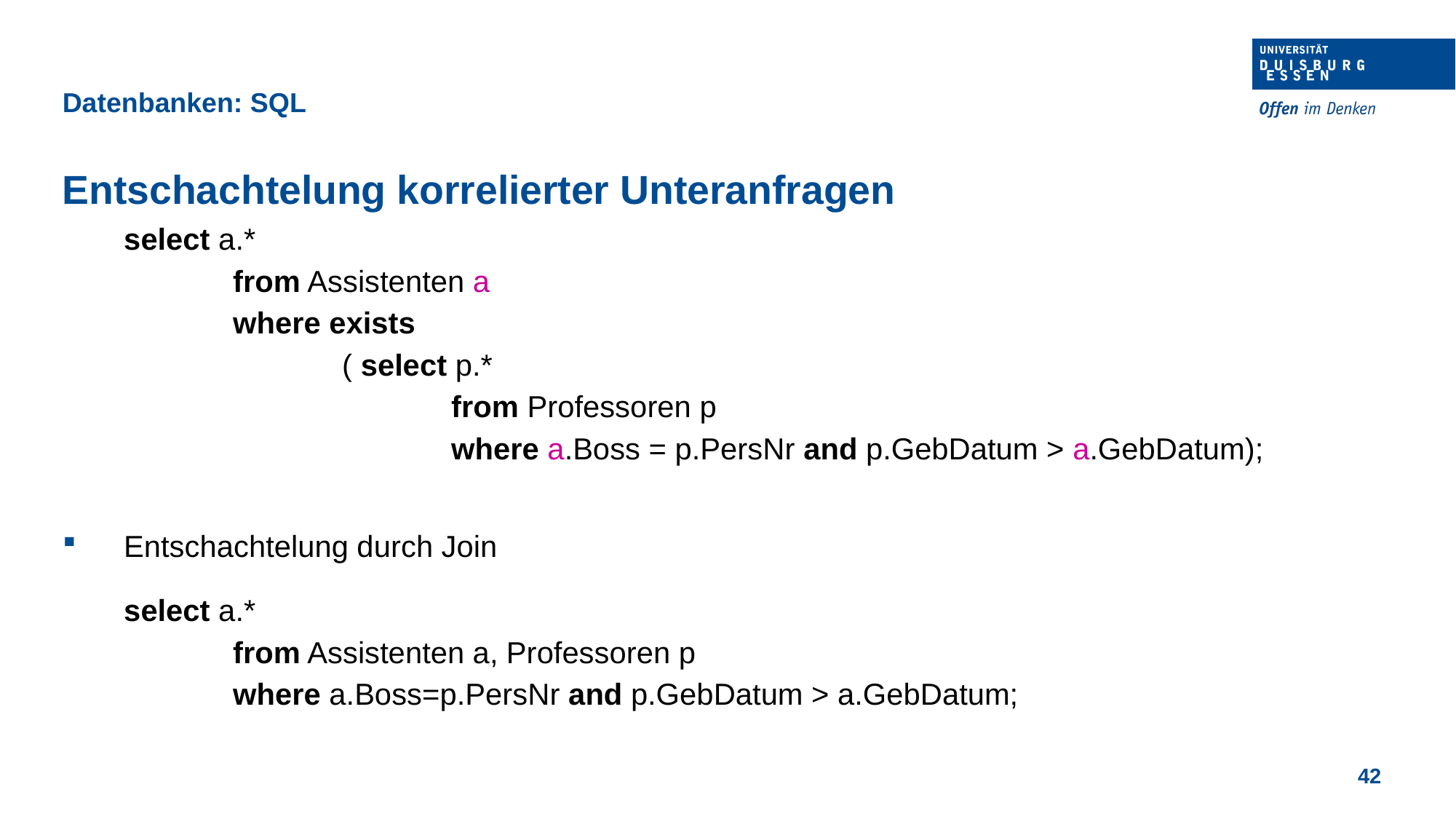

Datenbanken: SQL
Entschachtelung korrelierter Unteranfragen
	select a.*
		from Assistenten a
		where exists
			( select p.*
				from Professoren p
				where a.Boss = p.PersNr and p.GebDatum > a.GebDatum);

Entschachtelung durch Join
	select a.*
		from Assistenten a, Professoren p
		where a.Boss=p.PersNr and p.GebDatum > a.GebDatum;
42